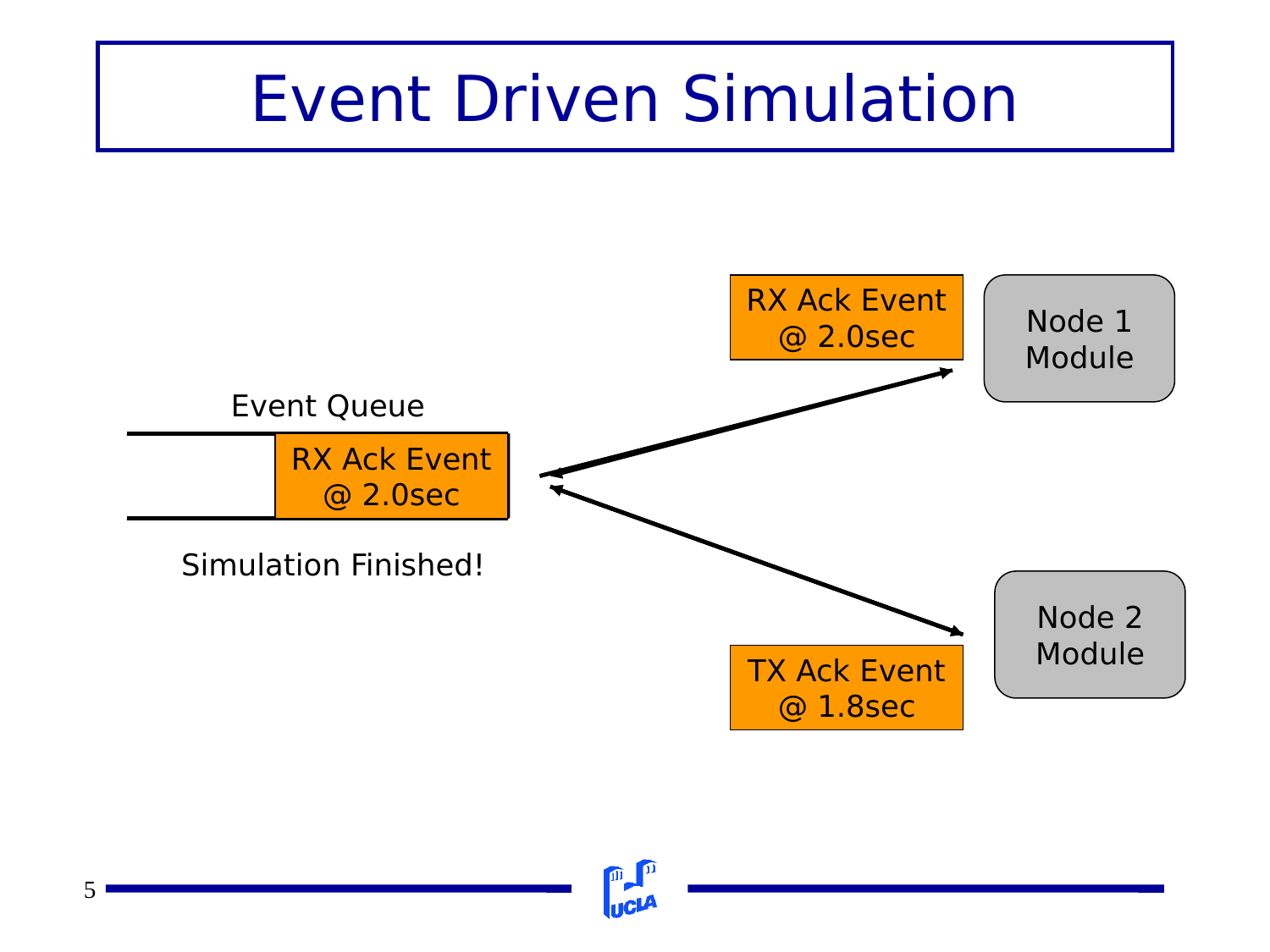

# Event Driven Simulation

TX Pkt Event @ 1.5sec

RX Ack Event @ 2.0sec

Node 1 Module

RX Pkt Event @ 1.7sec
Event Queue

TX Pkt Event @ 1.5sec

TX Ack Event @ 1.8sec

RX Ack Event @ 2.0sec

RX Pkt Event @ 1.7sec

TX Ack Event @ 1.8sec

Simulation Finished!

Node 2 Module
5